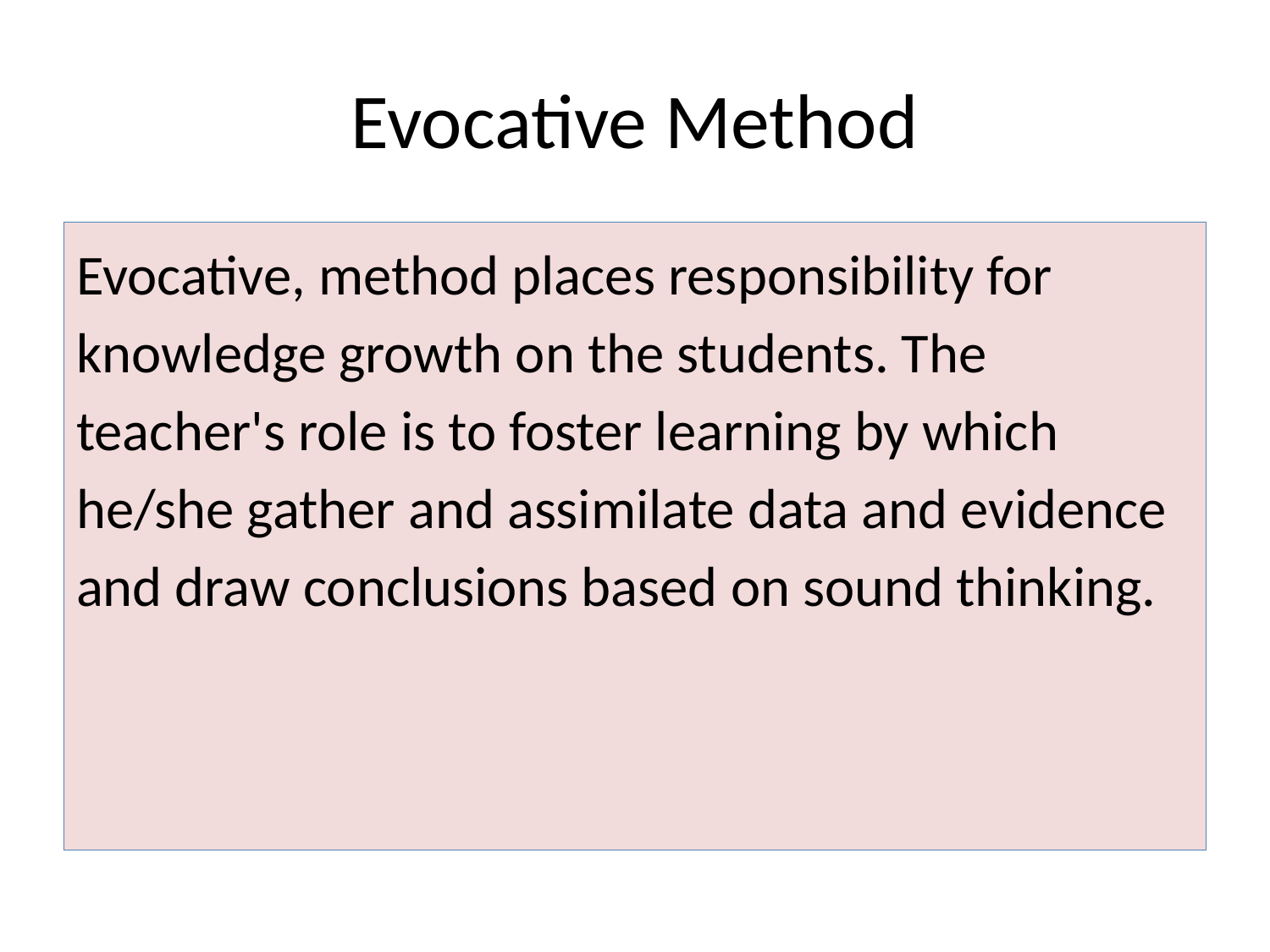

# Evocative Method
Evocative, method places responsibility for knowledge growth on the students. The teacher's role is to foster learning by which he/she gather and assimilate data and evidence and draw conclusions based on sound thinking.